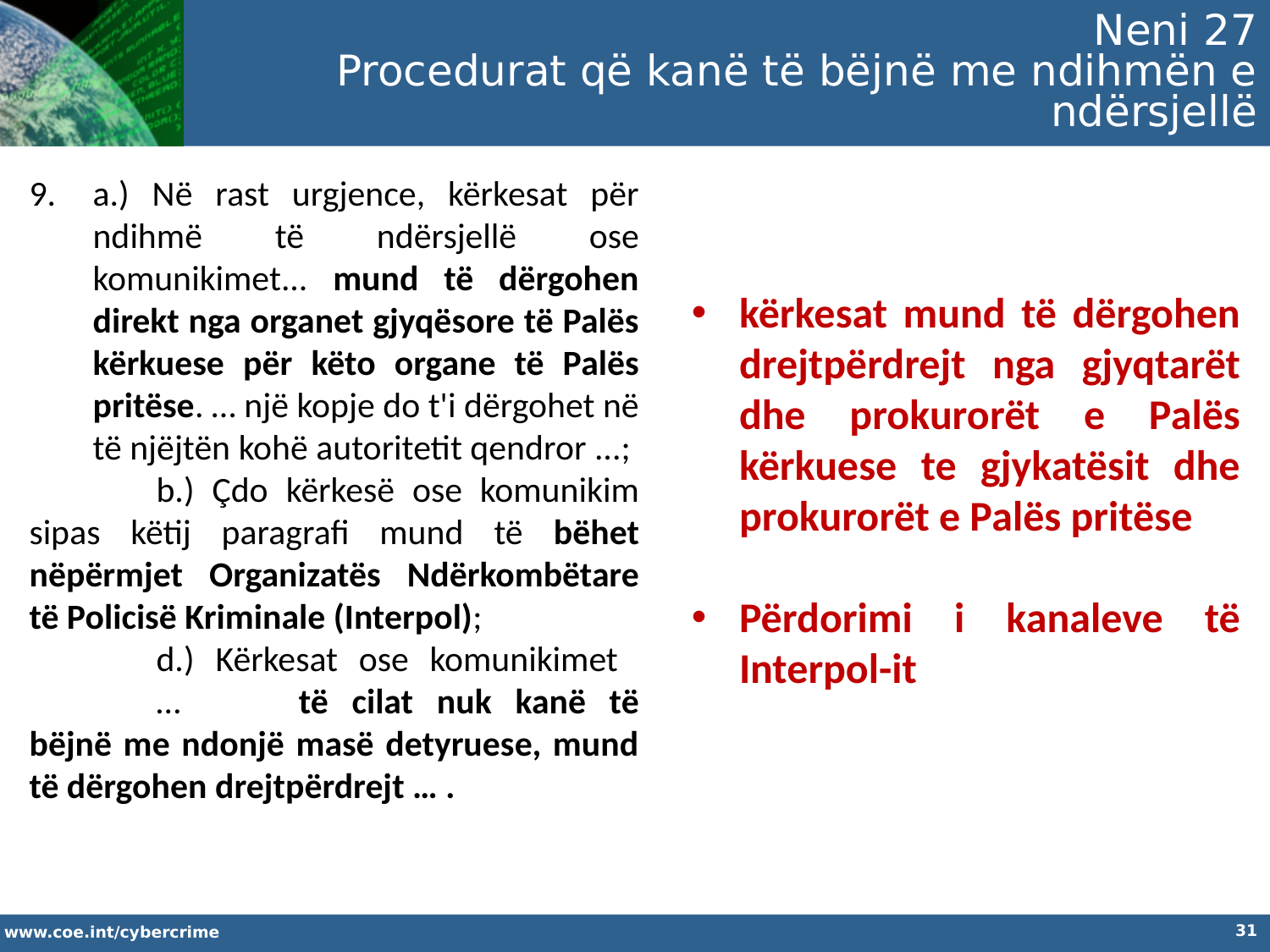

Neni 27
Procedurat që kanë të bëjnë me ndihmën e ndërsjellë
a.) Në rast urgjence, kërkesat për ndihmë të ndërsjellë ose komunikimet... mund të dërgohen direkt nga organet gjyqësore të Palës kërkuese për këto organe të Palës pritëse. … një kopje do t'i dërgohet në të njëjtën kohë autoritetit qendror ...;
	b.) Çdo kërkesë ose komunikim sipas këtij paragrafi mund të bëhet nëpërmjet Organizatës Ndërkombëtare të Policisë Kriminale (Interpol);
	d.) Kërkesat ose komunikimet  	… 	të cilat nuk kanë të bëjnë me ndonjë masë detyruese, mund të dërgohen drejtpërdrejt … .
kërkesat mund të dërgohen drejtpërdrejt nga gjyqtarët dhe prokurorët e Palës kërkuese te gjykatësit dhe prokurorët e Palës pritëse

Përdorimi i kanaleve të Interpol-it
31